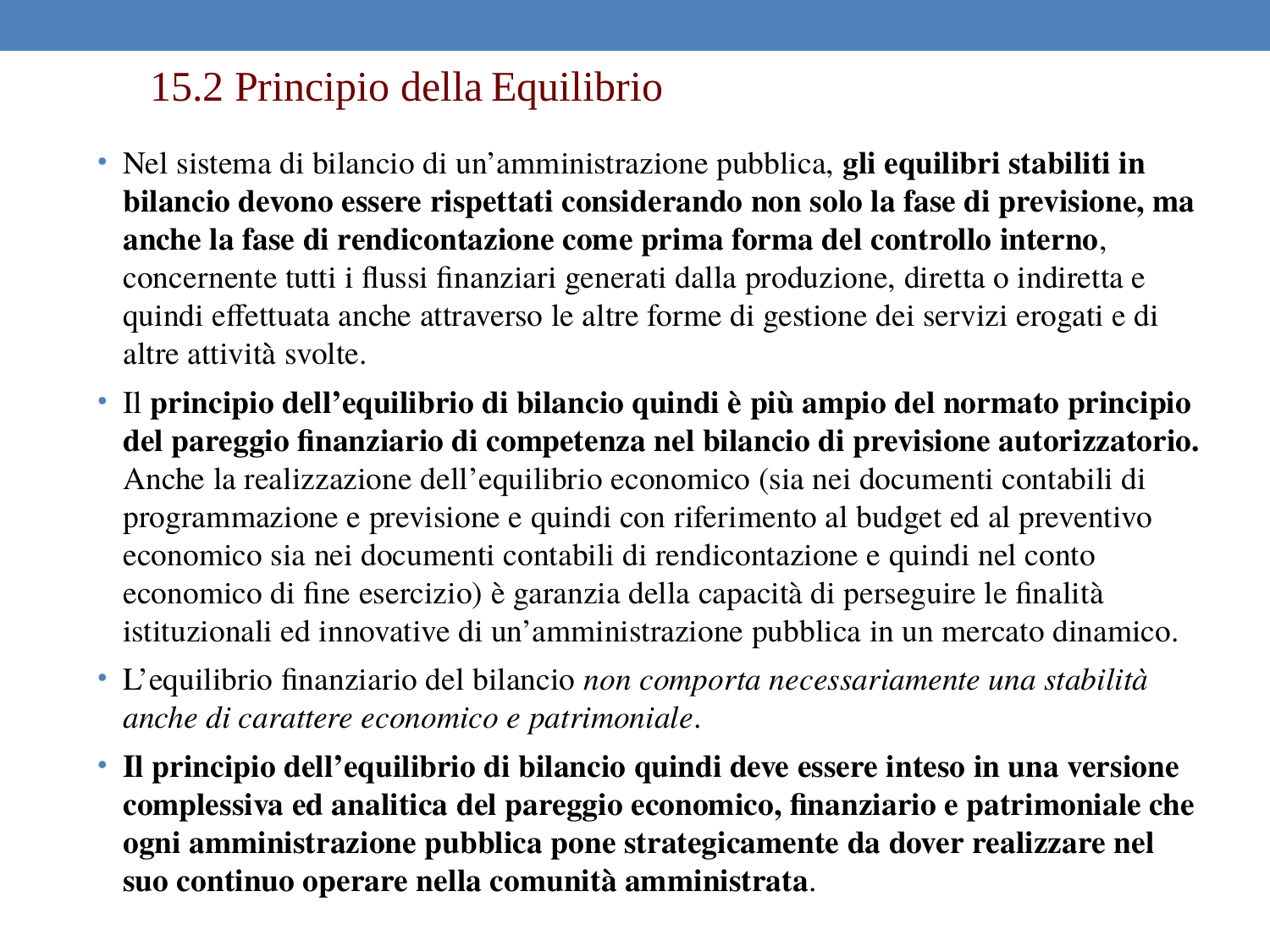

15.2 Principio della Equilibrio

Nel sistema di bilancio di un’amministrazione pubblica, gli equilibri stabiliti in bilancio devono essere rispettati considerando non solo la fase di previsione, ma anche la fase di rendicontazione come prima forma del controllo interno, concernente tutti i flussi finanziari generati dalla produzione, diretta o indiretta e quindi effettuata anche attraverso le altre forme di gestione dei servizi erogati e di altre attività̀ svolte.
Il principio dell’equilibrio di bilancio quindi è più ampio del normato principio del pareggio finanziario di competenza nel bilancio di previsione autorizzatorio. Anche la realizzazione dell’equilibrio economico (sia nei documenti contabili di programmazione e previsione e quindi con riferimento al budget ed al preventivo economico sia nei documenti contabili di rendicontazione e quindi nel conto economico di fine esercizio) è garanzia della capacità di perseguire le finalità istituzionali ed innovative di un’amministrazione pubblica in un mercato dinamico.
L’equilibrio finanziario del bilancio non comporta necessariamente una stabilità anche di carattere economico e patrimoniale.
Il principio dell’equilibrio di bilancio quindi deve essere inteso in una versione complessiva ed analitica del pareggio economico, finanziario e patrimoniale che ogni amministrazione pubblica pone strategicamente da dover realizzare nel suo continuo operare nella comunità̀ amministrata.